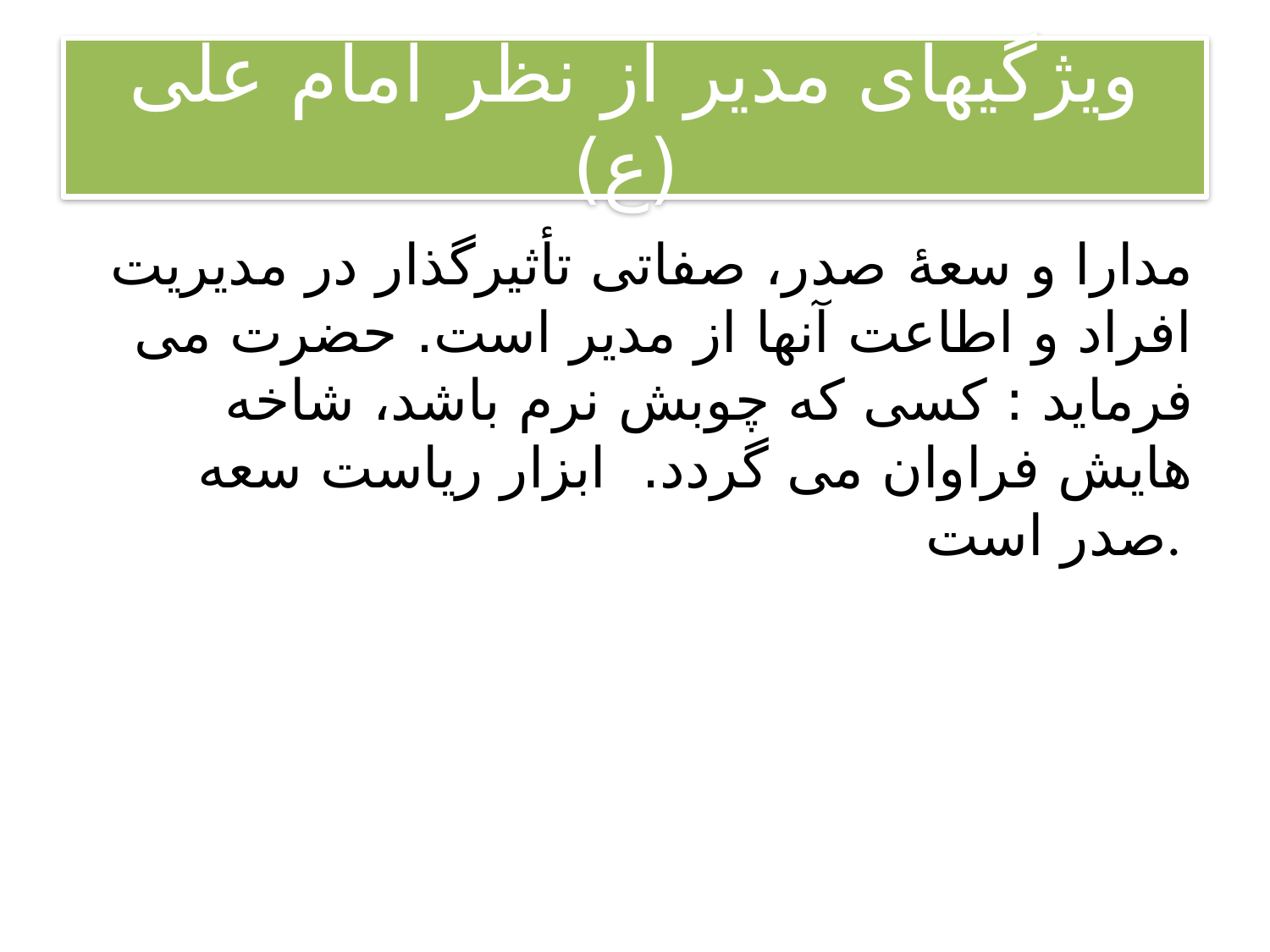

# ویژگیهای مدیر از نظر امام علی (ع)
مدارا و سعۀ صدر، صفاتی تأثیرگذار در مدیریت افراد و اطاعت آنها از مدیر است. حضرت می فرماید : کسی که چوبش نرم باشد، شاخه هایش فراوان می گردد.  ابزار ریاست سعه صدر است.